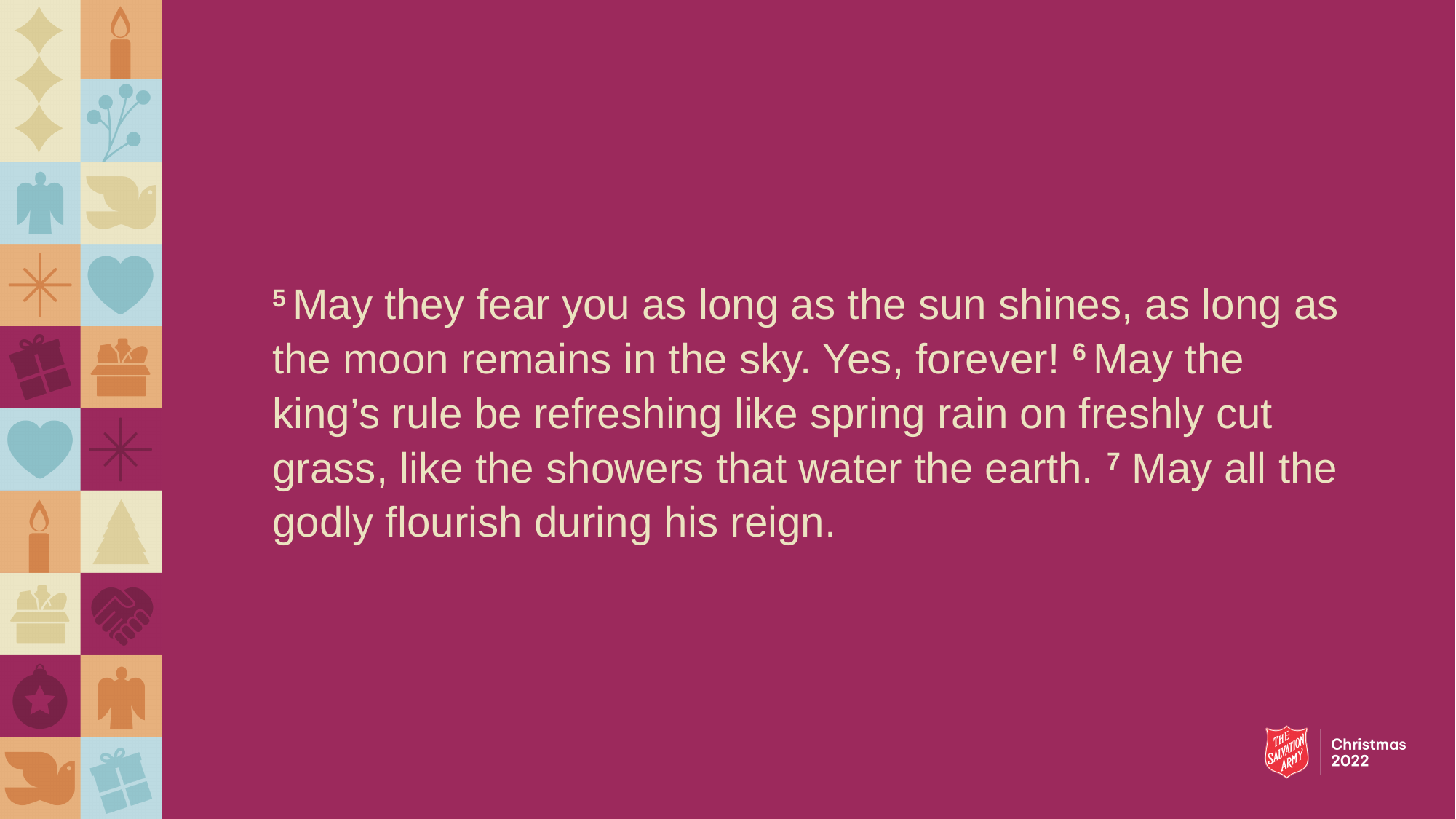

5 May they fear you as long as the sun shines, as long as the moon remains in the sky. Yes, forever! 6 May the king’s rule be refreshing like spring rain on freshly cut grass, like the showers that water the earth. 7 May all the godly flourish during his reign.